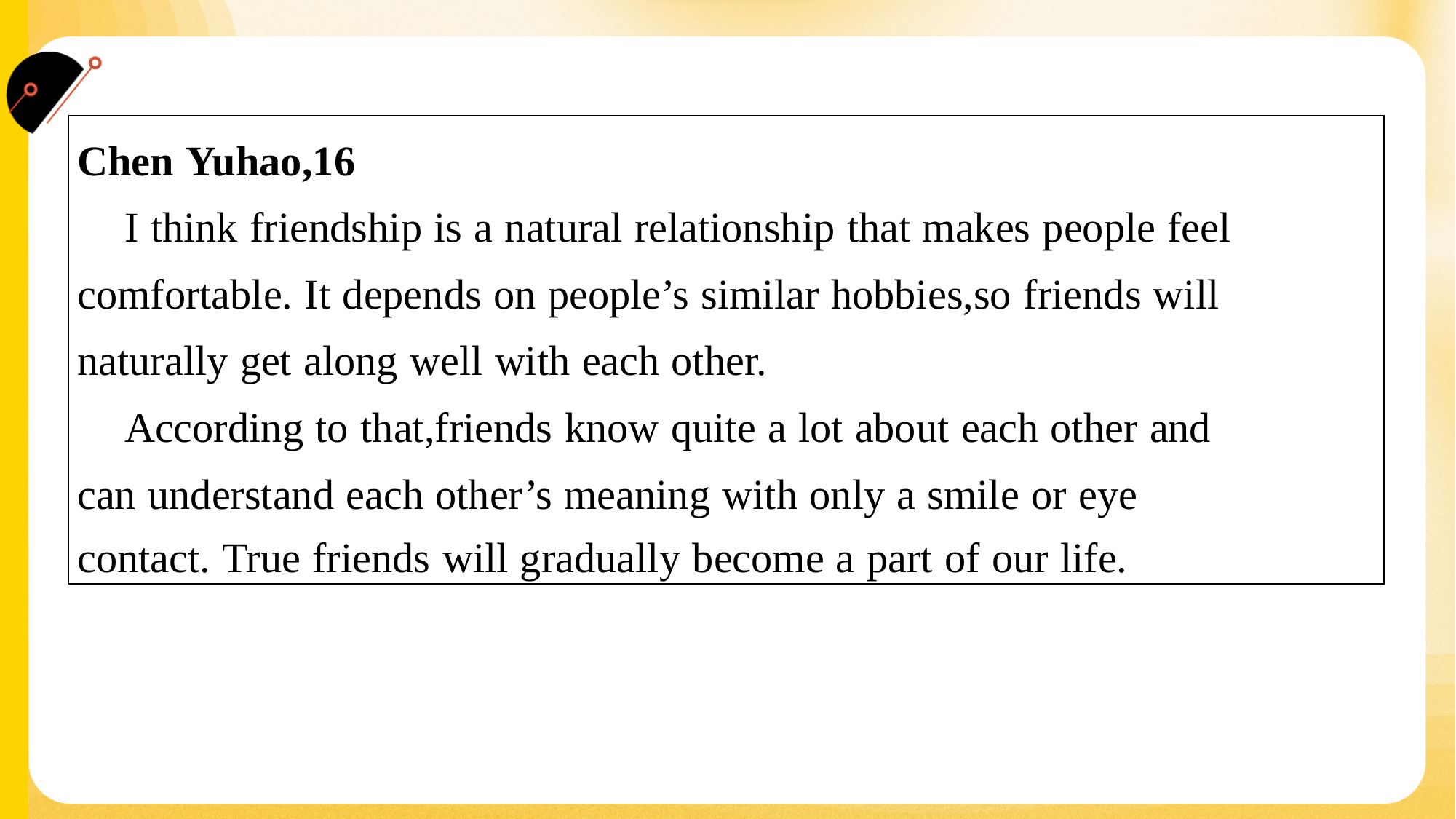

| Chen Yuhao,16 I think friendship is a natural relationship that makes people feel comfortable. It depends on people’s similar hobbies,so friends will naturally get along well with each other. According to that,friends know quite a lot about each other and can understand each other’s meaning with only a smile or eye contact. True friends will gradually become a part of our life. |
| --- |